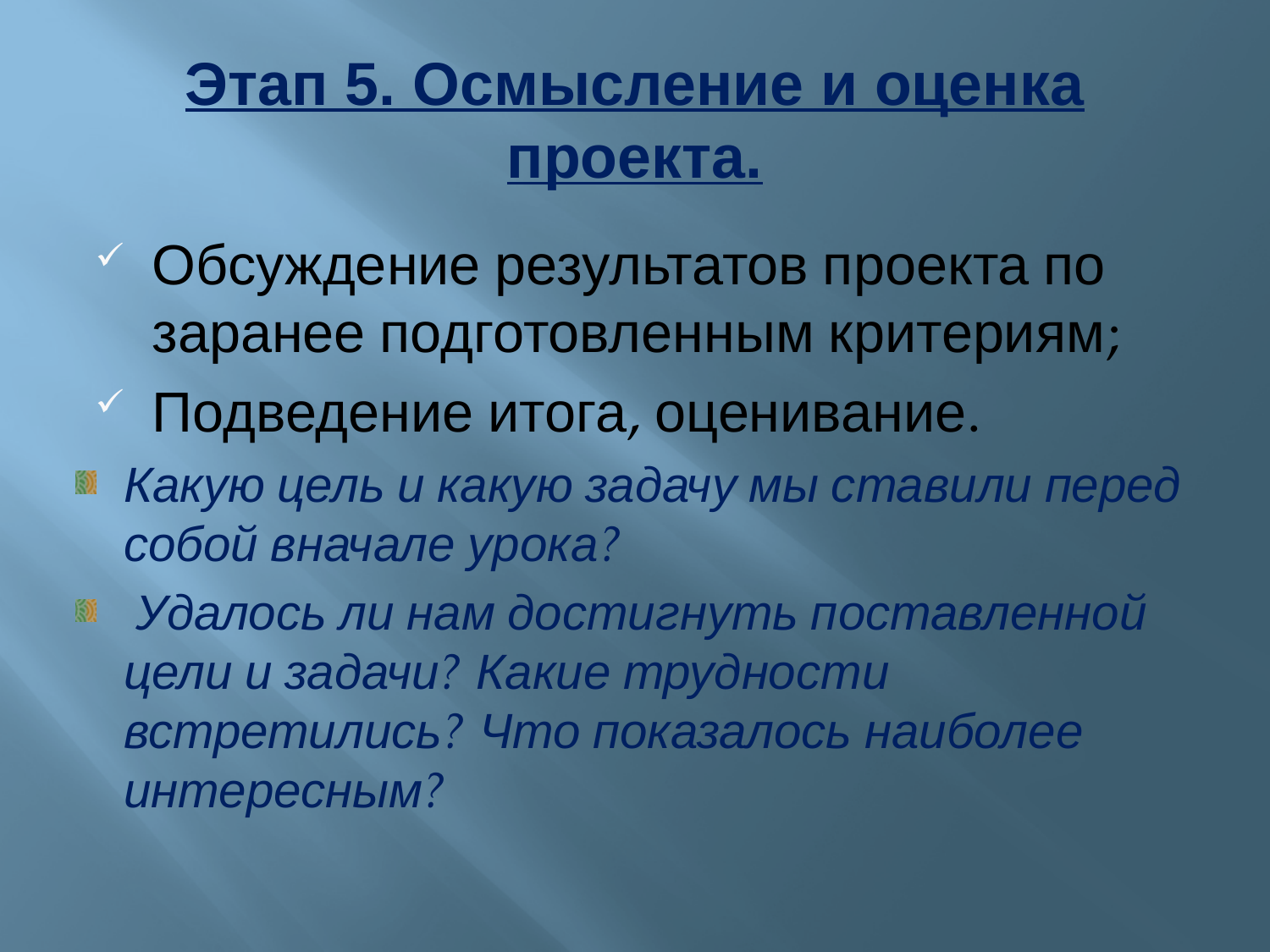

# Этап 5. Осмысление и оценка проекта.
Обсуждение результатов проекта по заранее подготовленным критериям;
Подведение итога, оценивание.
Какую цель и какую задачу мы ставили перед собой вначале урока?
 Удалось ли нам достигнуть поставленной цели и задачи? Какие трудности встретились? Что показалось наиболее интересным?